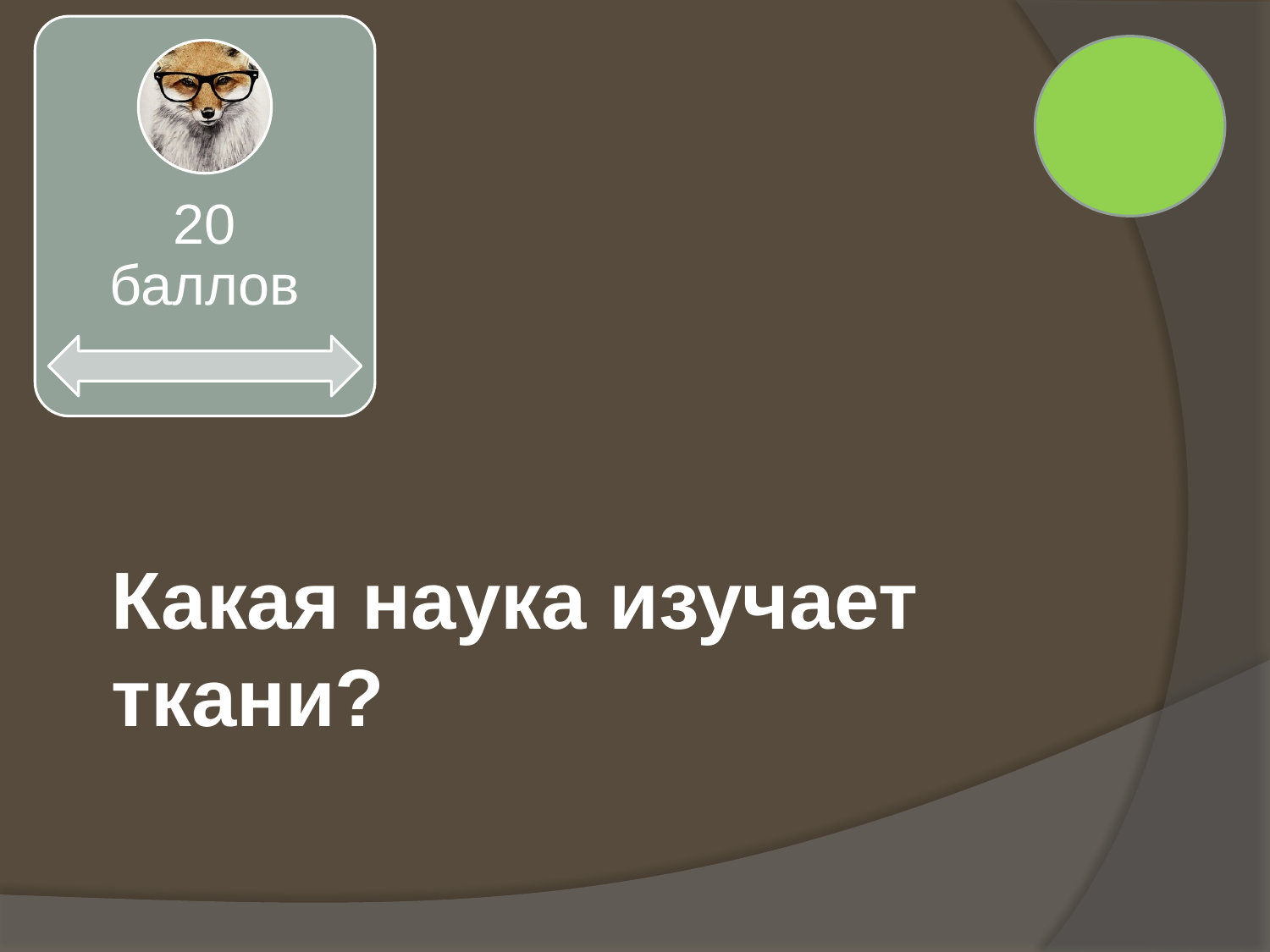

20 баллов

# Какая наука изучает ткани?